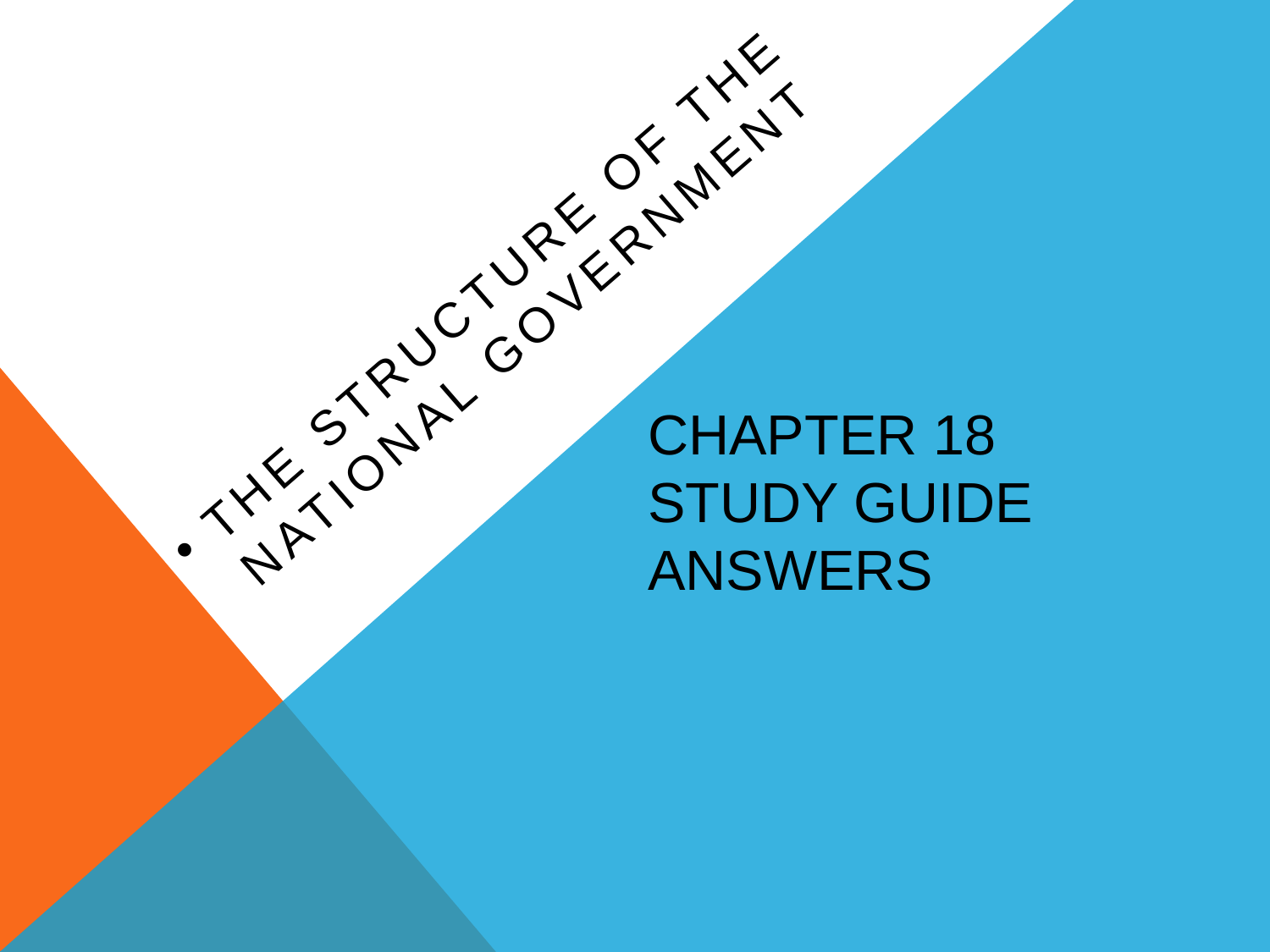

The Structure of the National Government
# Chapter 18 Study Guide Answers